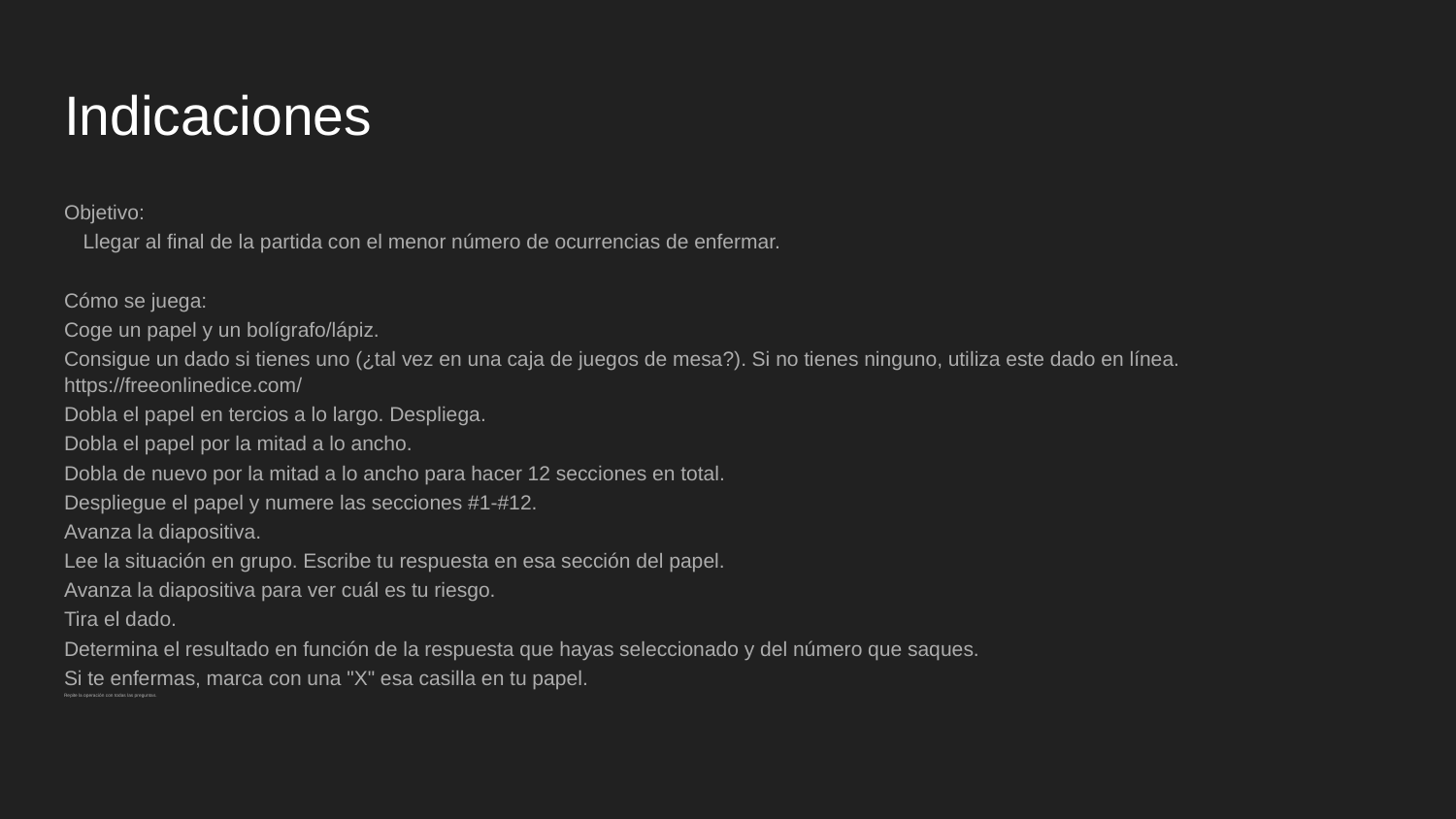

# Indicaciones
Objetivo:
	Llegar al final de la partida con el menor número de ocurrencias de enfermar.

Cómo se juega:
Coge un papel y un bolígrafo/lápiz.
Consigue un dado si tienes uno (¿tal vez en una caja de juegos de mesa?). Si no tienes ninguno, utiliza este dado en línea. https://freeonlinedice.com/
Dobla el papel en tercios a lo largo. Despliega.
Dobla el papel por la mitad a lo ancho.
Dobla de nuevo por la mitad a lo ancho para hacer 12 secciones en total.
Despliegue el papel y numere las secciones #1-#12.
Avanza la diapositiva.
Lee la situación en grupo. Escribe tu respuesta en esa sección del papel.
Avanza la diapositiva para ver cuál es tu riesgo.
Tira el dado.
Determina el resultado en función de la respuesta que hayas seleccionado y del número que saques.
Si te enfermas, marca con una "X" esa casilla en tu papel.
Repite la operación con todas las preguntas.